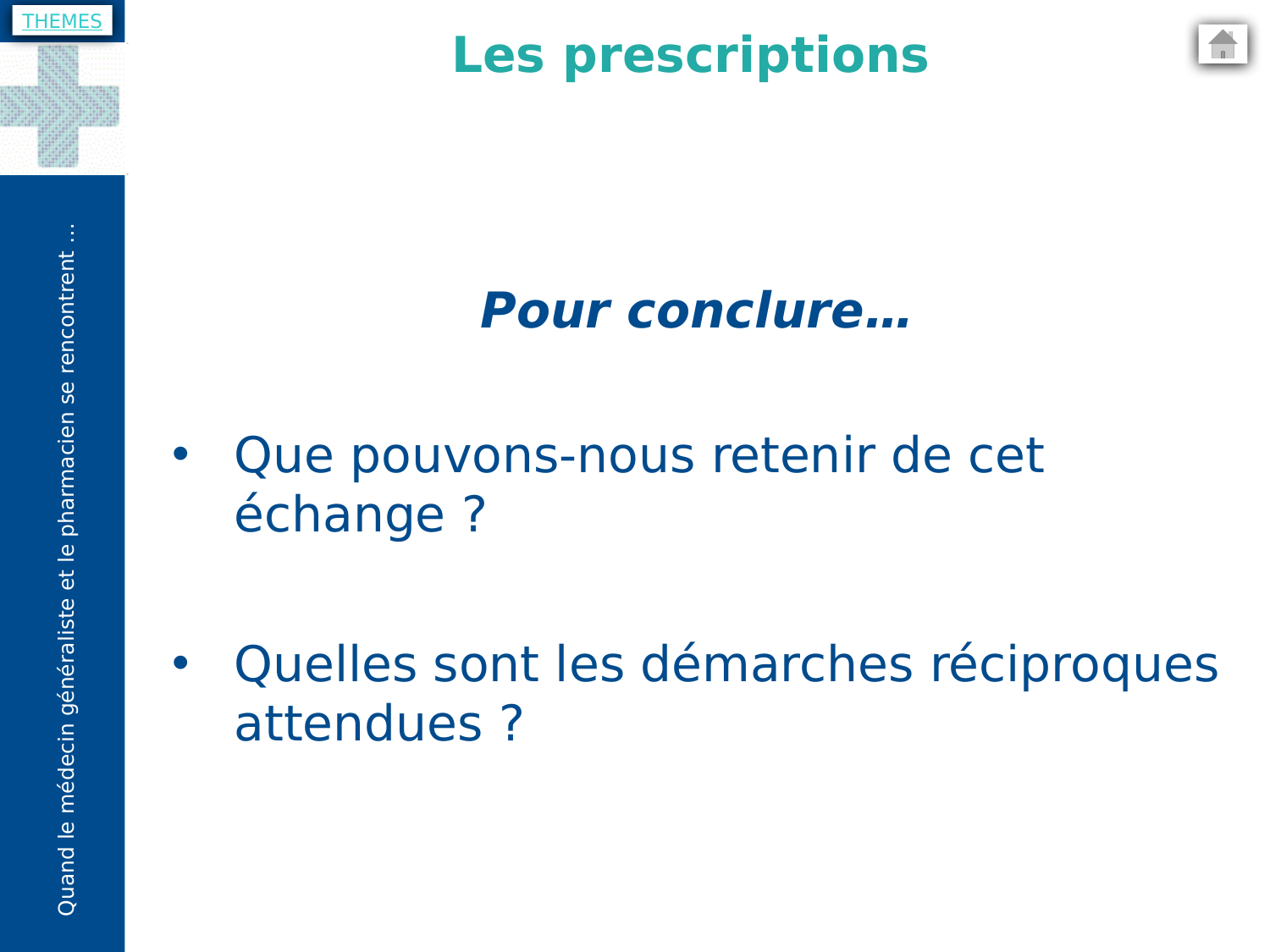

THEMES
Les prescriptions

Pour conclure…

Que pouvons-nous retenir de cet échange ?

Quelles sont les démarches réciproques attendues ?